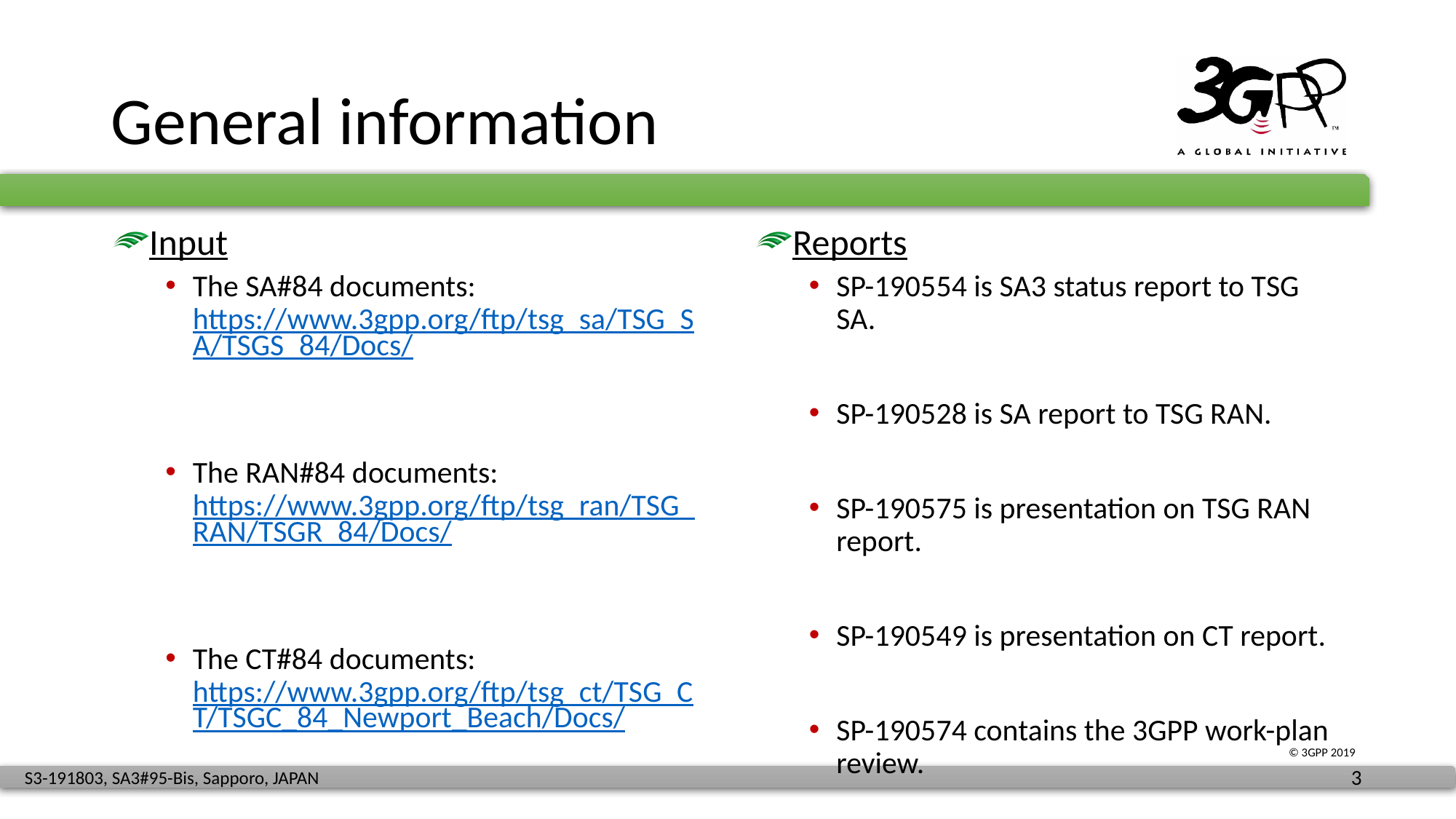

# General information
Input
The SA#84 documents: https://www.3gpp.org/ftp/tsg_sa/TSG_SA/TSGS_84/Docs/

The RAN#84 documents: https://www.3gpp.org/ftp/tsg_ran/TSG_RAN/TSGR_84/Docs/

The CT#84 documents: https://www.3gpp.org/ftp/tsg_ct/TSG_CT/TSGC_84_Newport_Beach/Docs/

Reports
SP-190554 is SA3 status report to TSG SA.

SP-190528 is SA report to TSG RAN.

SP-190575 is presentation on TSG RAN report.

SP-190549 is presentation on CT report.

SP-190574 contains the 3GPP work-plan review.